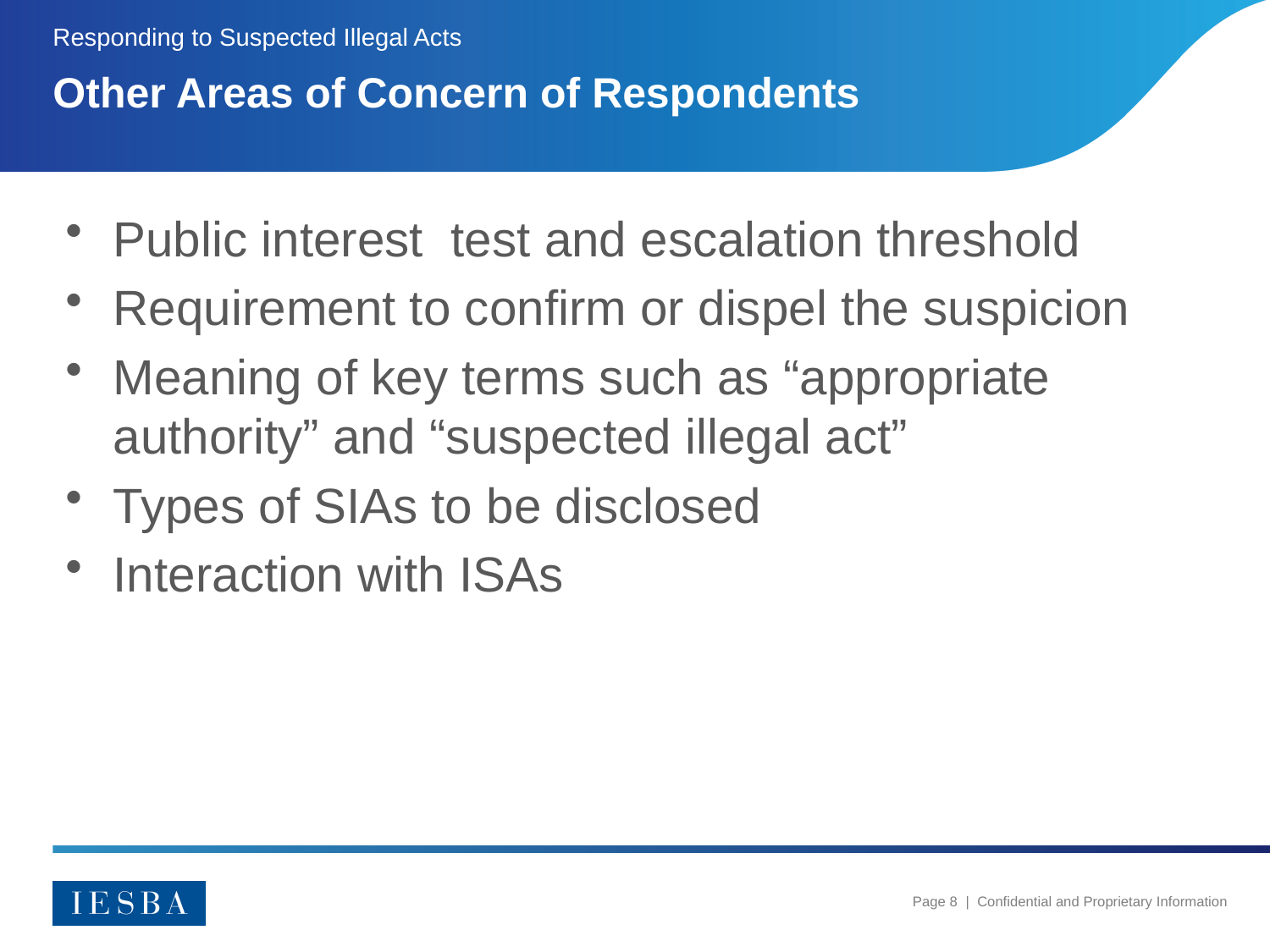

Responding to Suspected Illegal Acts

# Other Areas of Concern of Respondents
Public interest  test and escalation threshold
Requirement to confirm or dispel the suspicion
Meaning of key terms such as “appropriate authority” and “suspected illegal act”
Types of SIAs to be disclosed
Interaction with ISAs